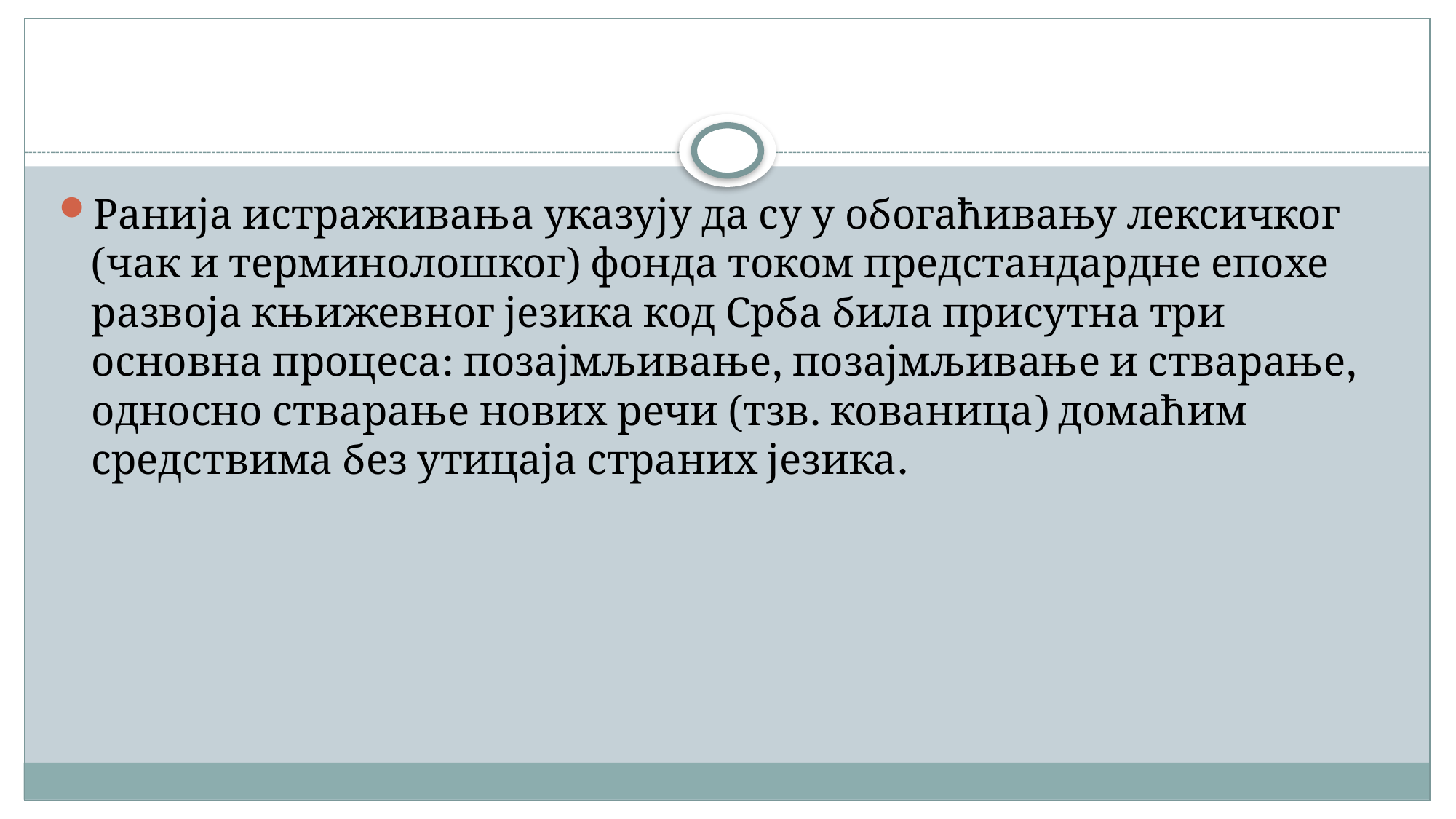

#
Ранија истраживања указују да су у обогаћивању лексичког (чак и терминолошког) фонда током предстандардне епохе развоја књижевног језика код Срба била присутна три основна процеса: позајмљивање, позајмљивање и стварање, односно стварање нових речи (тзв. кованица) домаћим средствима без утицаја страних језика.